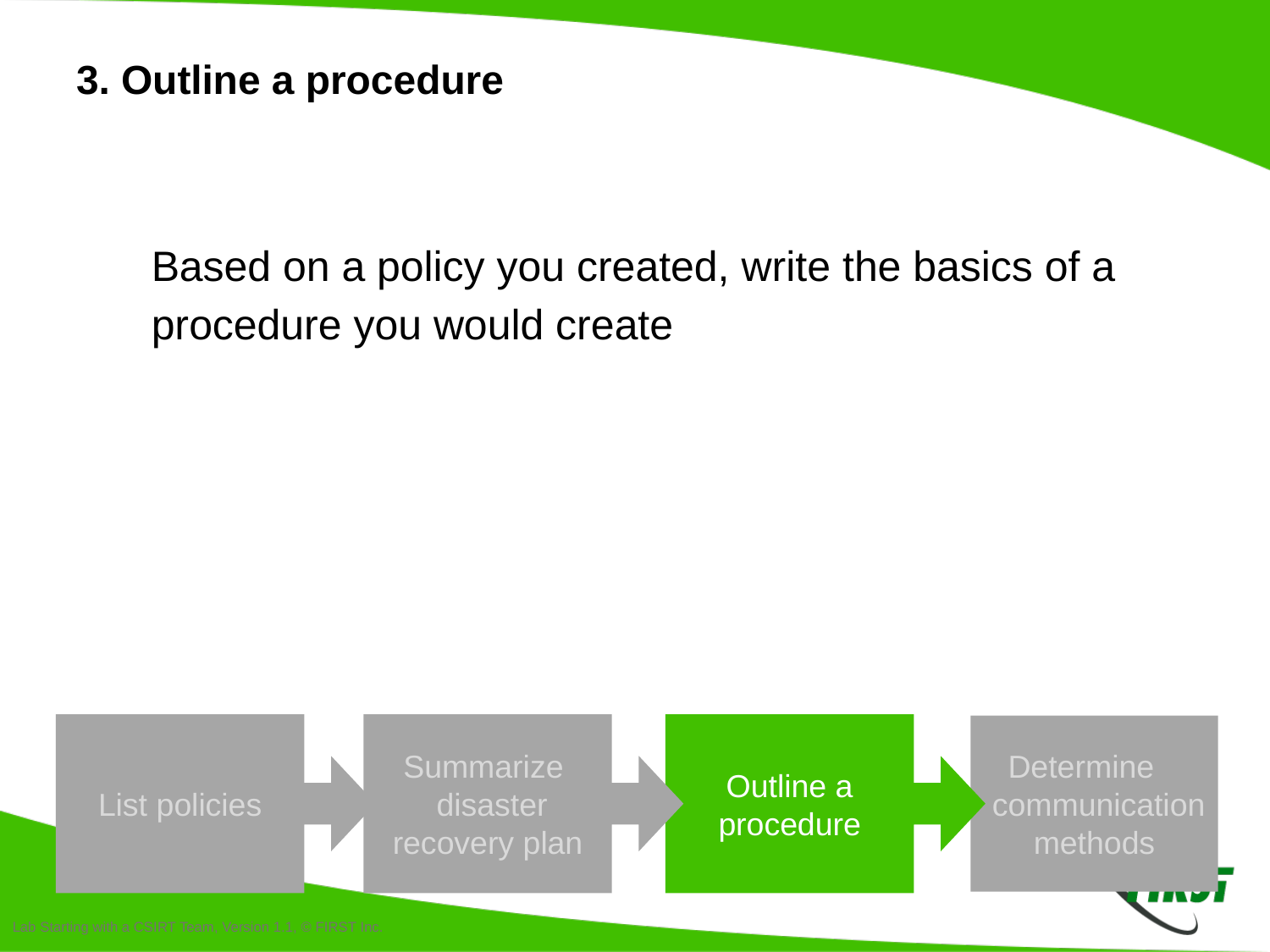

# 3. Outline a procedure

Based on a policy you created, write the basics of a procedure you would create
List policies
Summarize
 disaster recovery plan
Outline a procedure
Determine
 communication methods